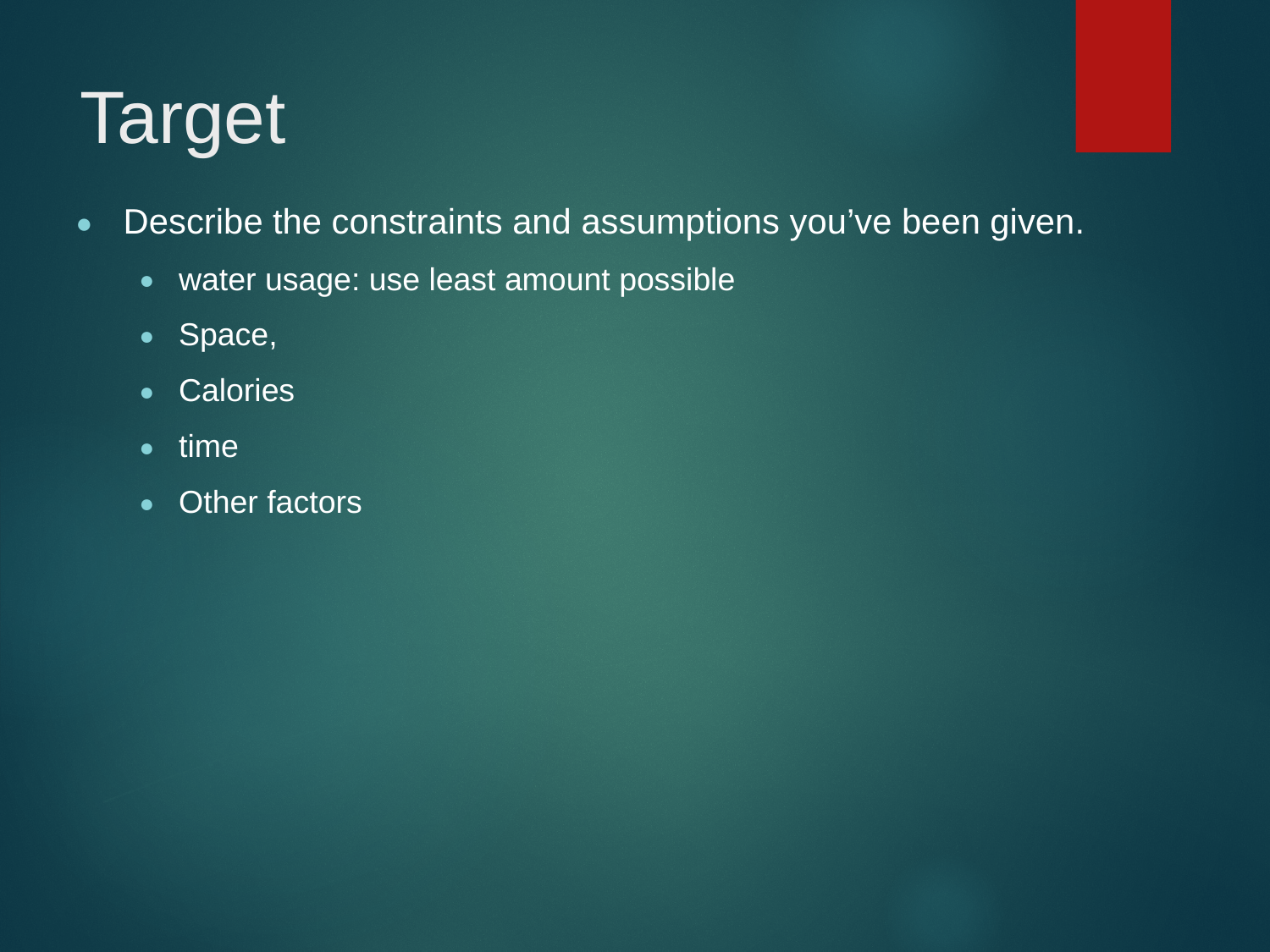

# Target
Describe the constraints and assumptions you’ve been given.
water usage: use least amount possible
Space,
Calories
time
Other factors